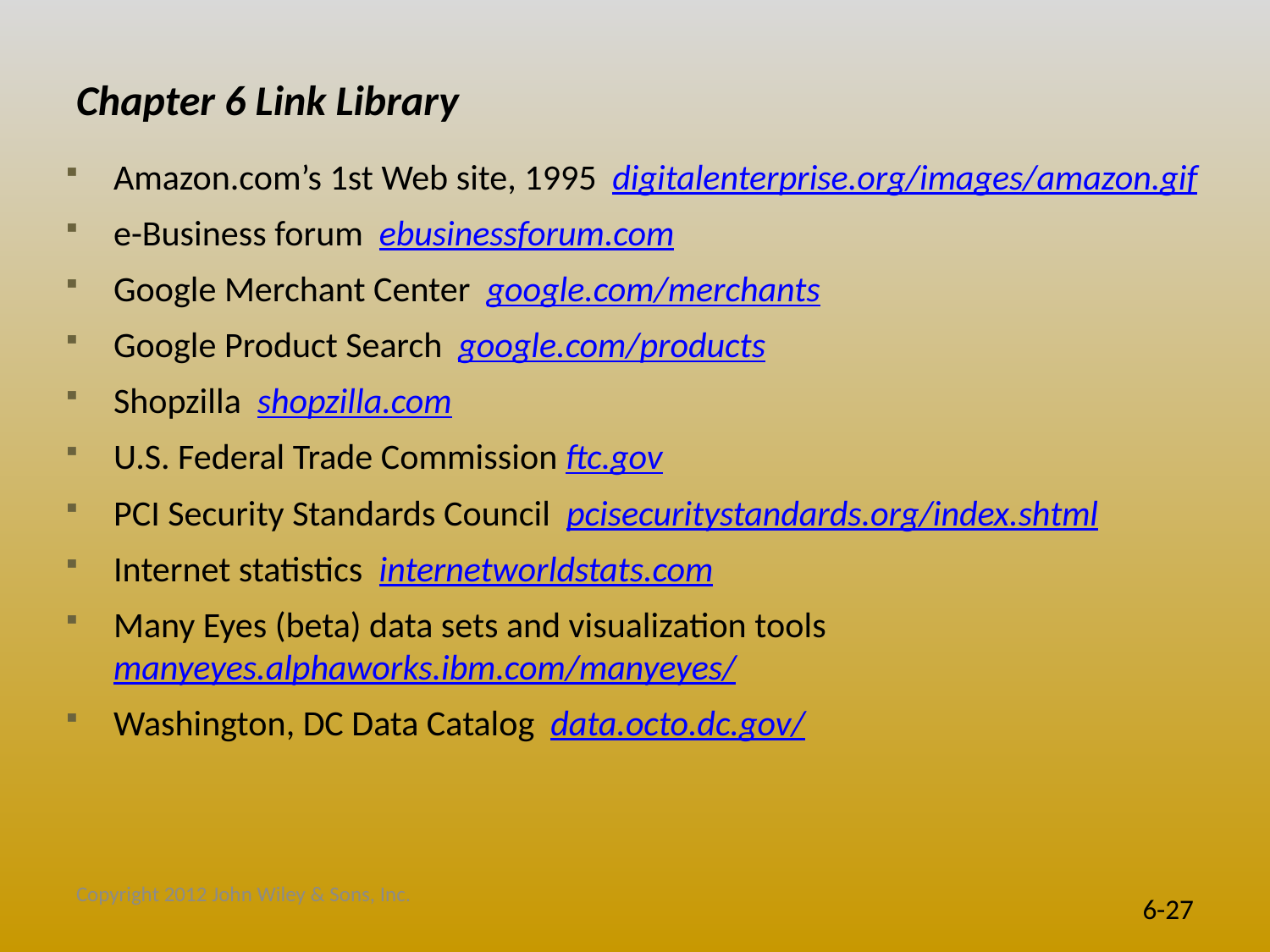

# Chapter 6 Link Library
Amazon.com’s 1st Web site, 1995  digitalenterprise.org/images/amazon.gif
e-Business forum  ebusinessforum.com
Google Merchant Center  google.com/merchants
Google Product Search  google.com/products
Shopzilla  shopzilla.com
U.S. Federal Trade Commission ftc.gov
PCI Security Standards Council  pcisecuritystandards.org/index.shtml
Internet statistics  internetworldstats.com
Many Eyes (beta) data sets and visualization tools  manyeyes.alphaworks.ibm.com/manyeyes/
Washington, DC Data Catalog  data.octo.dc.gov/
Copyright 2012 John Wiley & Sons, Inc.
6-27